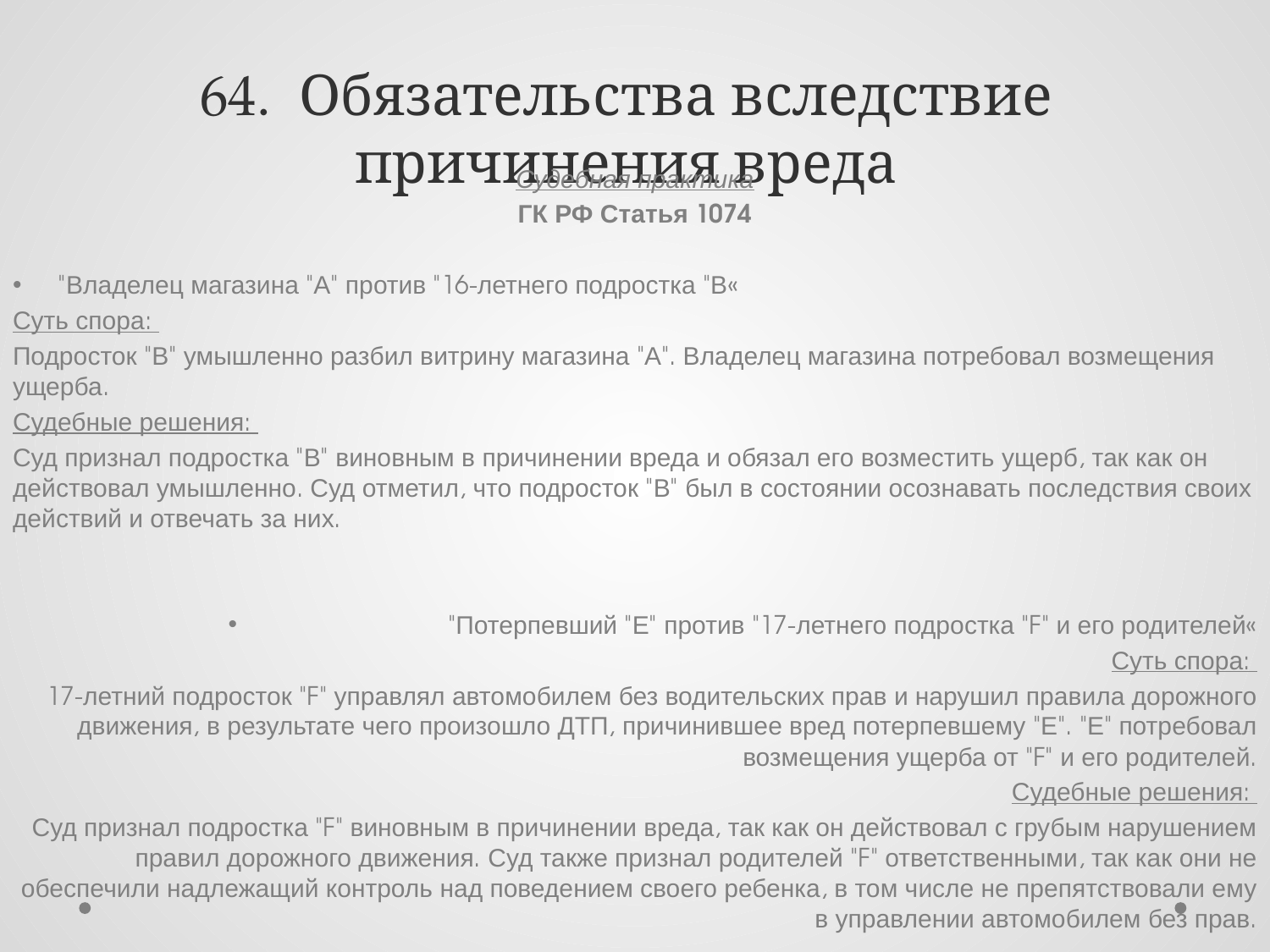

# 64.  Обязательства вследствие причинения вреда
Судебная практика
ГК РФ Статья 1074

"Владелец магазина "А" против "16-летнего подростка "В«
Суть спора:
Подросток "В" умышленно разбил витрину магазина "А". Владелец магазина потребовал возмещения ущерба.
Судебные решения:
Суд признал подростка "В" виновным в причинении вреда и обязал его возместить ущерб, так как он действовал умышленно. Суд отметил, что подросток "В" был в состоянии осознавать последствия своих действий и отвечать за них.

"Потерпевший "Е" против "17-летнего подростка "F" и его родителей«
 Суть спора:
17-летний подросток "F" управлял автомобилем без водительских прав и нарушил правила дорожного движения, в результате чего произошло ДТП, причинившее вред потерпевшему "Е". "Е" потребовал возмещения ущерба от "F" и его родителей.
Судебные решения:
Суд признал подростка "F" виновным в причинении вреда, так как он действовал с грубым нарушением правил дорожного движения. Суд также признал родителей "F" ответственными, так как они не обеспечили надлежащий контроль над поведением своего ребенка, в том числе не препятствовали ему в управлении автомобилем без прав.